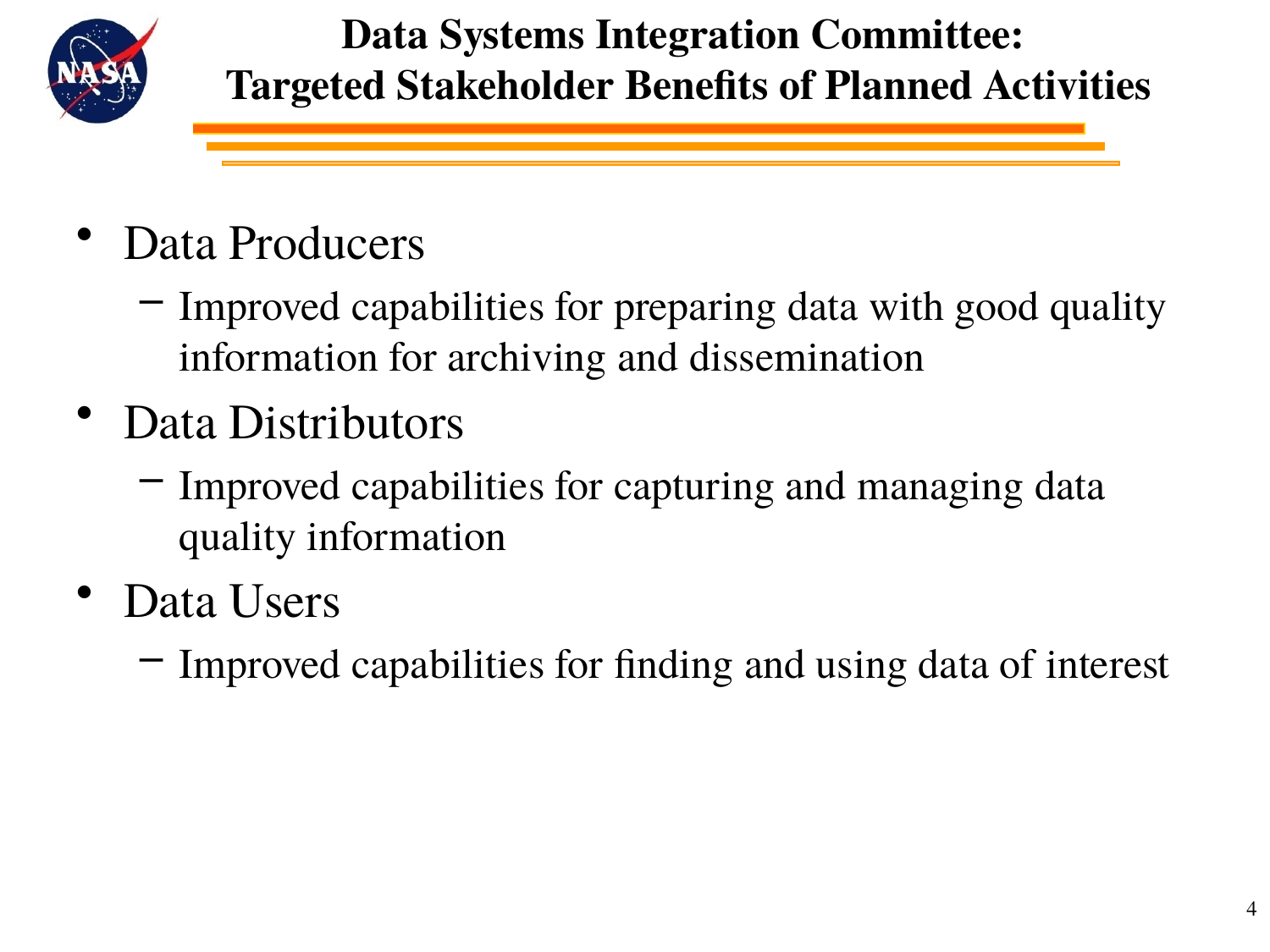

Data Systems Integration Committee:
Targeted Stakeholder Benefits of Planned Activities
Data Producers
Improved capabilities for preparing data with good quality information for archiving and dissemination
Data Distributors
Improved capabilities for capturing and managing data quality information
Data Users
Improved capabilities for finding and using data of interest
4